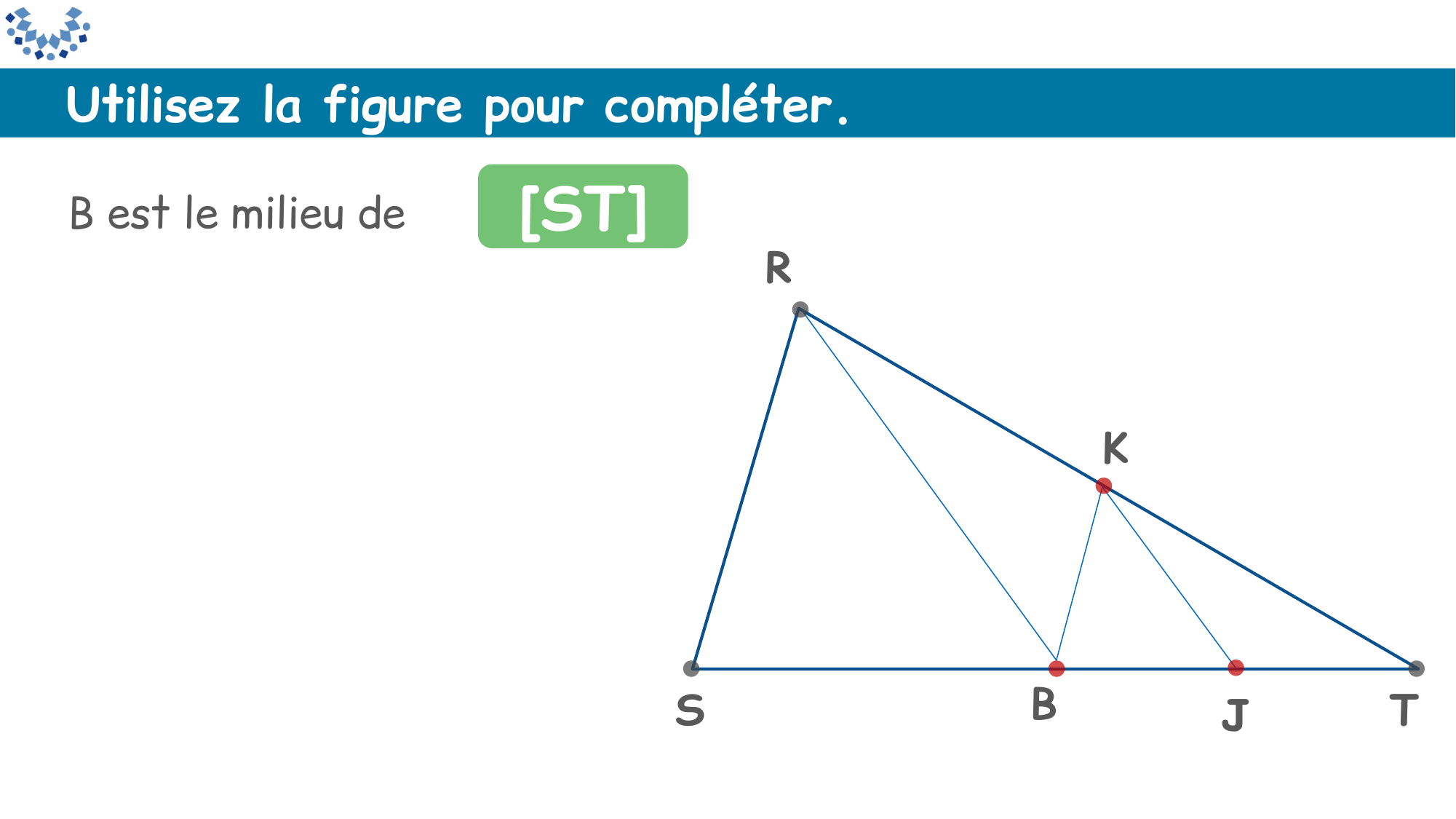

Utilisez la figure pour compléter.
B est le milieu de
[ST]
R

K

B
S
T
J